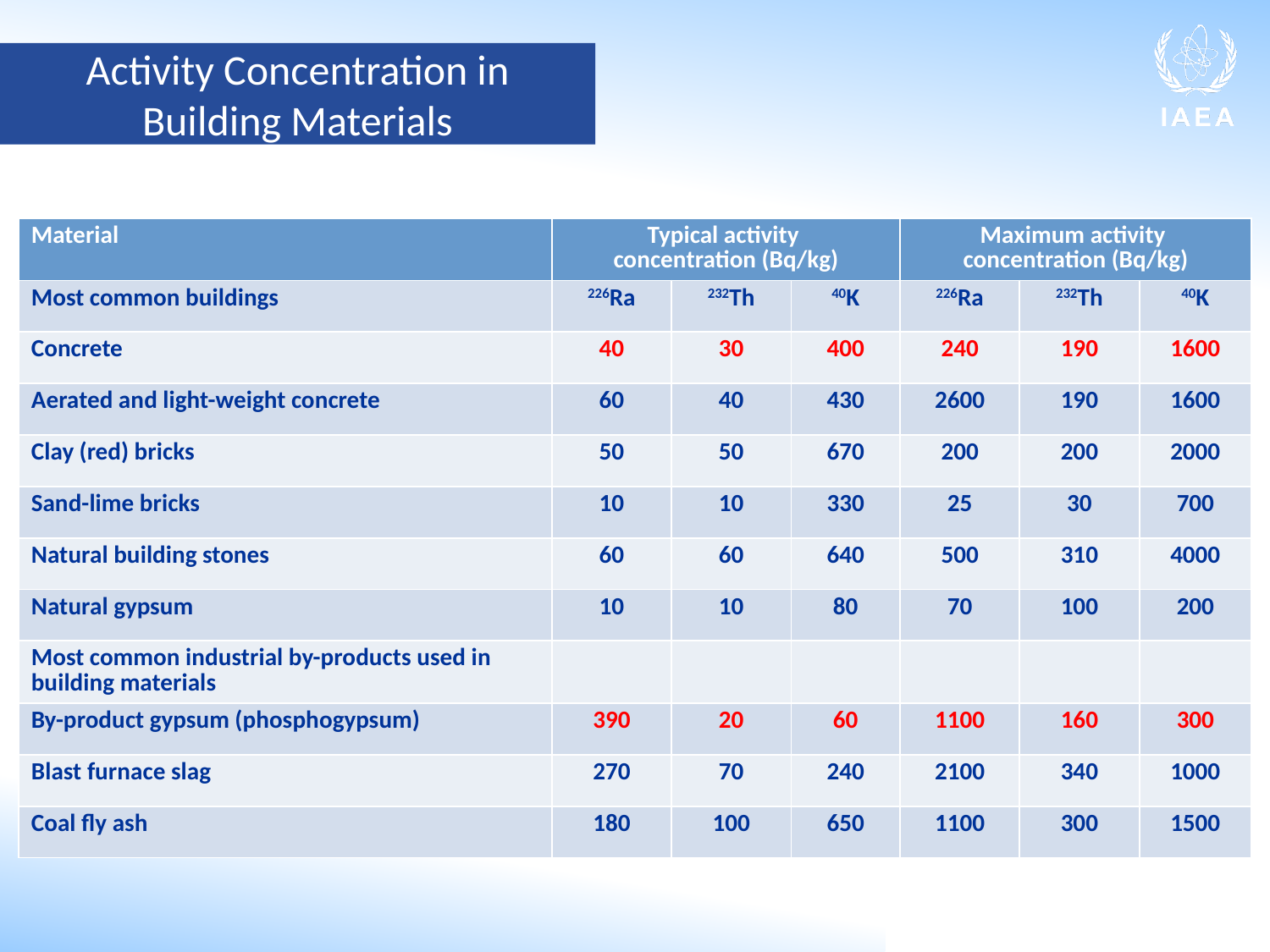

Activity Concentration in Building Materials
| Material | Typical activity concentration (Bq/kg) |  |  | Maximum activity concentration (Bq/kg) |  |  |
| --- | --- | --- | --- | --- | --- | --- |
| Most common buildings | 226Ra | 232Th | 40K | 226Ra | 232Th | 40K |
| Concrete | 40 | 30 | 400 | 240 | 190 | 1600 |
| Aerated and light-weight concrete | 60 | 40 | 430 | 2600 | 190 | 1600 |
| Clay (red) bricks | 50 | 50 | 670 | 200 | 200 | 2000 |
| Sand-lime bricks | 10 | 10 | 330 | 25 | 30 | 700 |
| Natural building stones | 60 | 60 | 640 | 500 | 310 | 4000 |
| Natural gypsum | 10 | 10 | 80 | 70 | 100 | 200 |
| Most common industrial by-products used in building materials |  |  |  |  |  |  |
| By-product gypsum (phosphogypsum) | 390 | 20 | 60 | 1100 | 160 | 300 |
| Blast furnace slag | 270 | 70 | 240 | 2100 | 340 | 1000 |
| Coal fly ash | 180 | 100 | 650 | 1100 | 300 | 1500 |